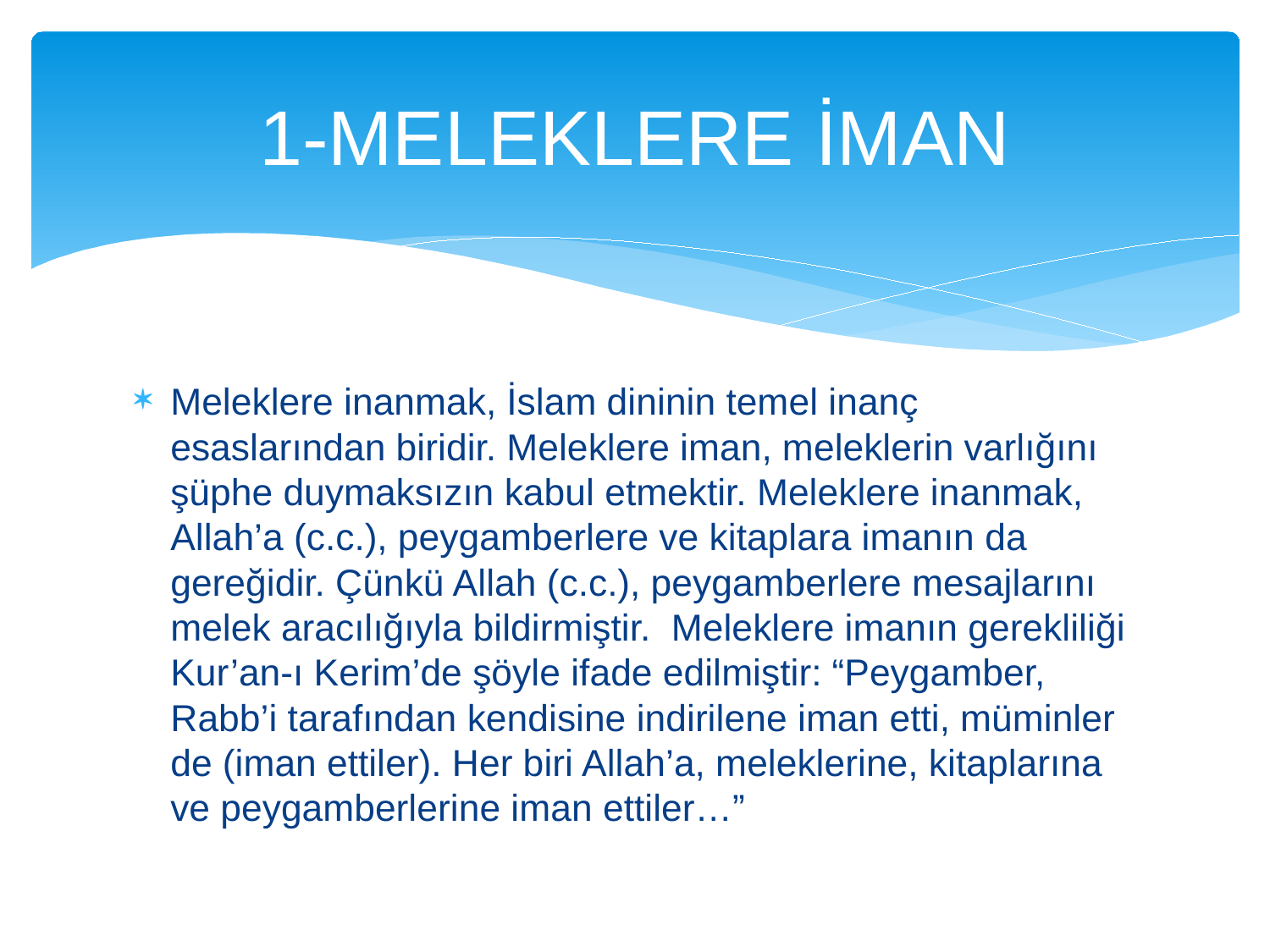

# 1-MELEKLERE İMAN
Meleklere inanmak, İslam dininin temel inanç esaslarından biridir. Meleklere iman, meleklerin varlığını şüphe duymaksızın kabul etmektir. Meleklere inanmak, Allah’a (c.c.), peygamberlere ve kitaplara imanın da gereğidir. Çünkü Allah (c.c.), peygamberlere mesajlarını melek aracılığıyla bildirmiştir.  Meleklere imanın gerekliliği Kur’an-ı Kerim’de şöyle ifade edilmiştir: “Peygamber, Rabb’i tarafından kendisine indirilene iman etti, müminler de (iman ettiler). Her biri Allah’a, meleklerine, kitaplarına ve peygamberlerine iman ettiler…”